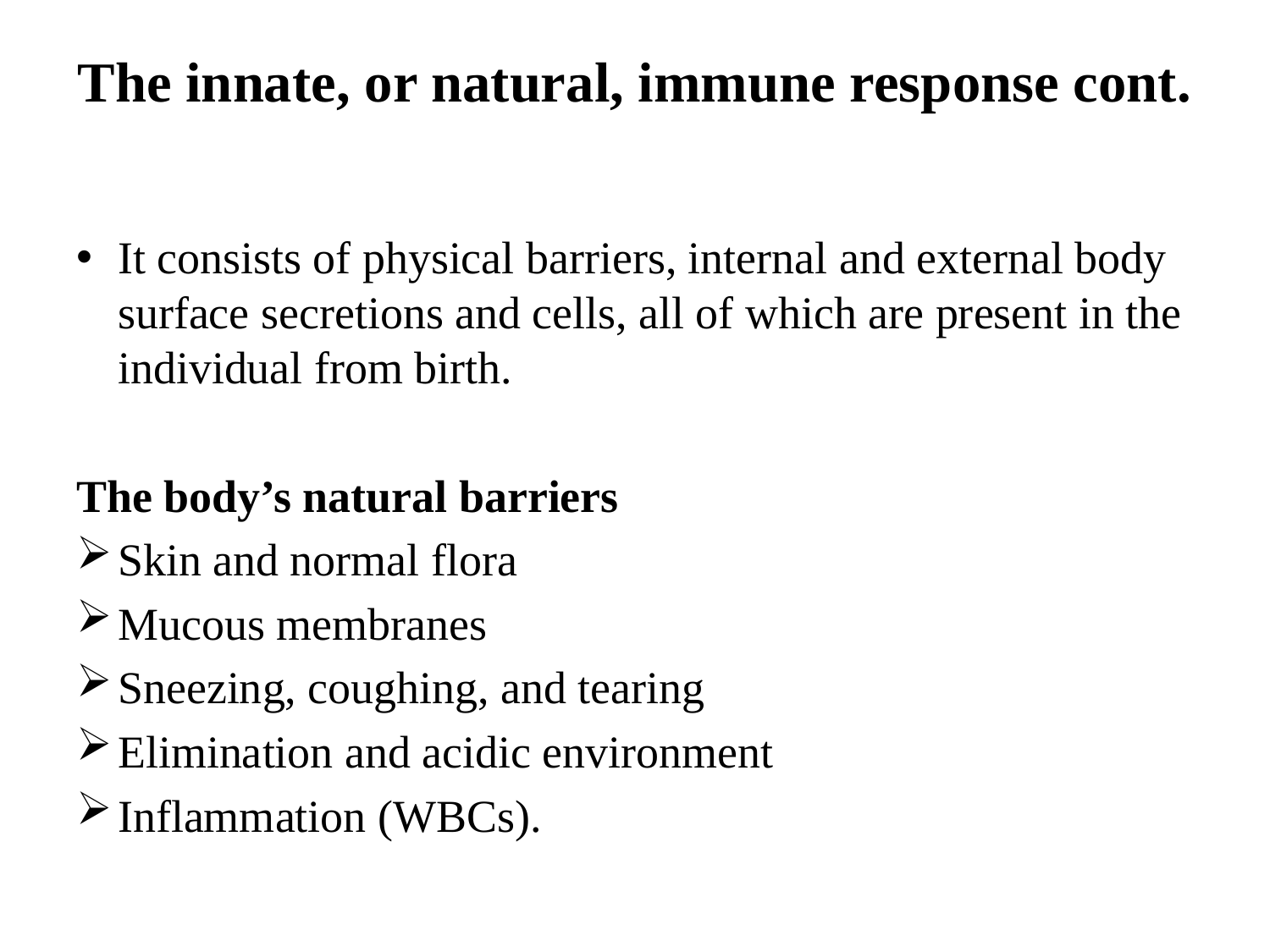

# The innate, or natural, immune response cont.
It consists of physical barriers, internal and external body surface secretions and cells, all of which are present in the individual from birth.

The body’s natural barriers
Skin and normal flora
Mucous membranes
Sneezing, coughing, and tearing
Elimination and acidic environment
Inflammation (WBCs).